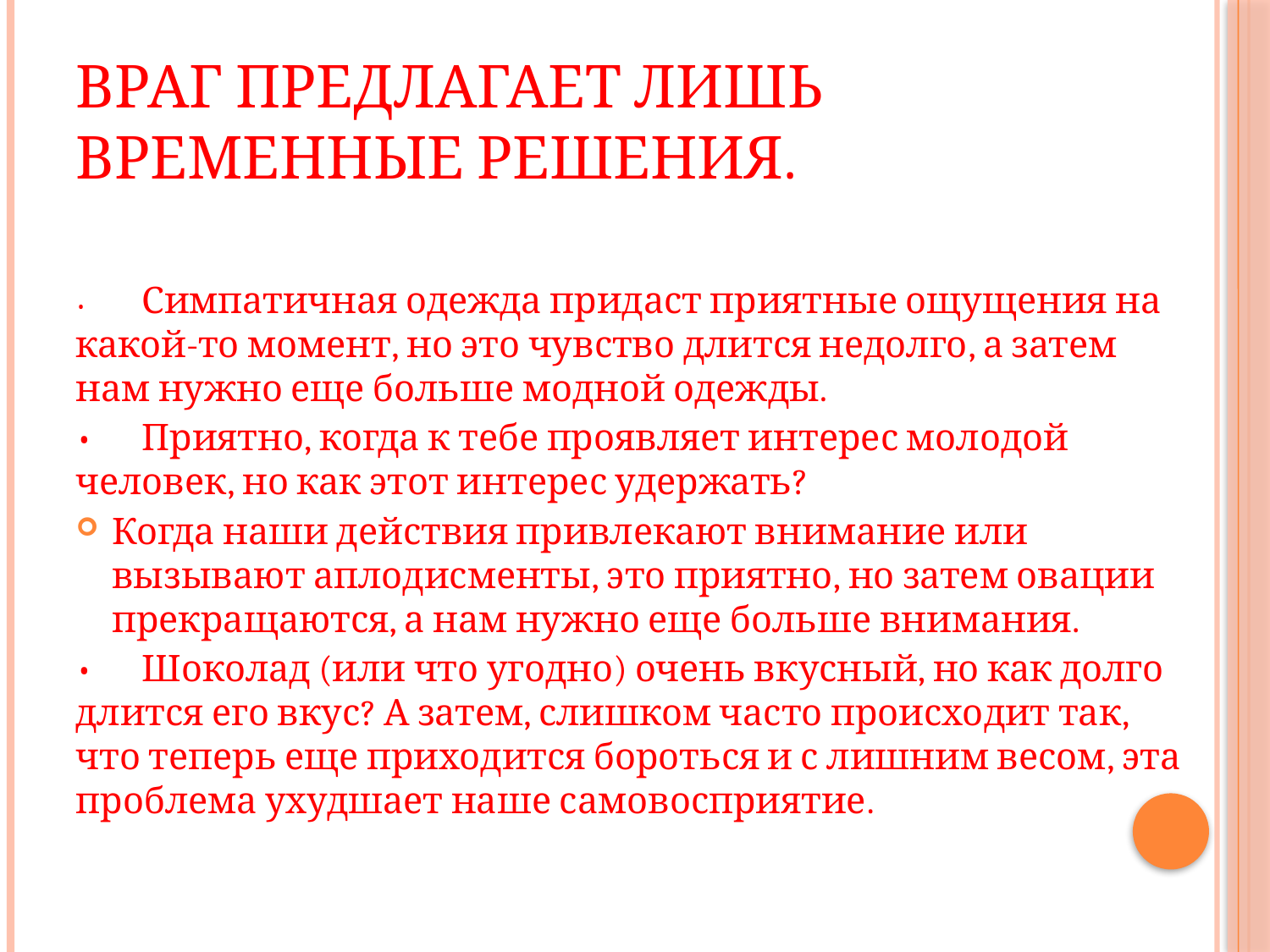

# Враг предлагает лишь временные решения.
•	Симпатичная одежда придаст приятные ощущения на какой-то момент, но это чувство длится недолго, а затем нам нужно еще больше модной одежды.
•	Приятно, когда к тебе проявляет интерес молодой человек, но как этот интерес удержать?
Когда наши действия привлекают внимание или вызывают аплодисменты, это приятно, но затем овации прекращаются, а нам нужно еще больше внимания.
•	Шоколад (или что угодно) очень вкусный, но как долго длится его вкус? А затем, слишком часто происходит так, что теперь еще приходится бороться и с лишним весом, эта проблема ухудшает наше самовосприятие.